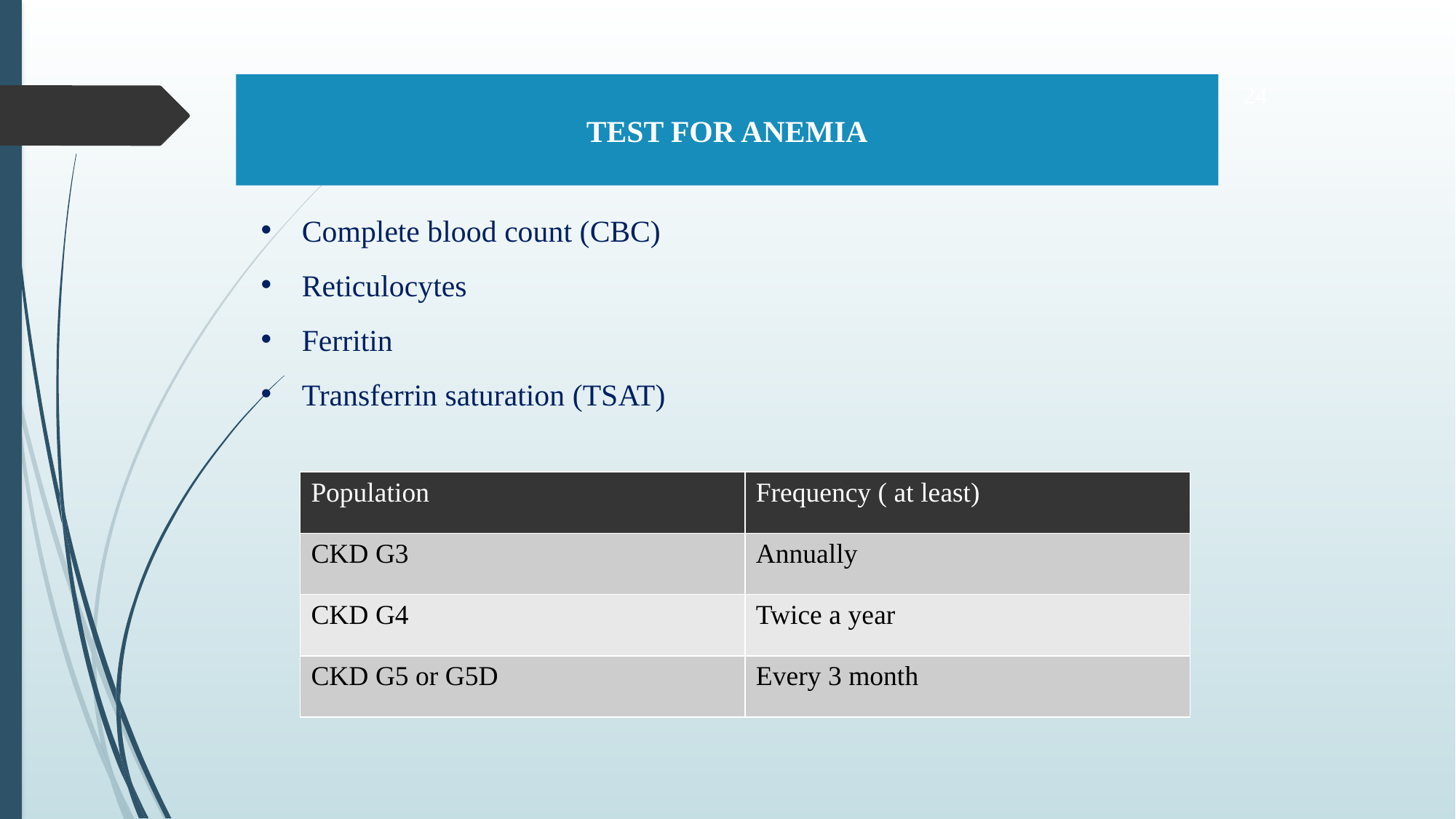

Test for anemia
 24
Complete blood count (CBC)
Reticulocytes
Ferritin
Transferrin saturation (TSAT)
| Population | Frequency ( at least) |
| --- | --- |
| CKD G3 | Annually |
| CKD G4 | Twice a year |
| CKD G5 or G5D | Every 3 month |